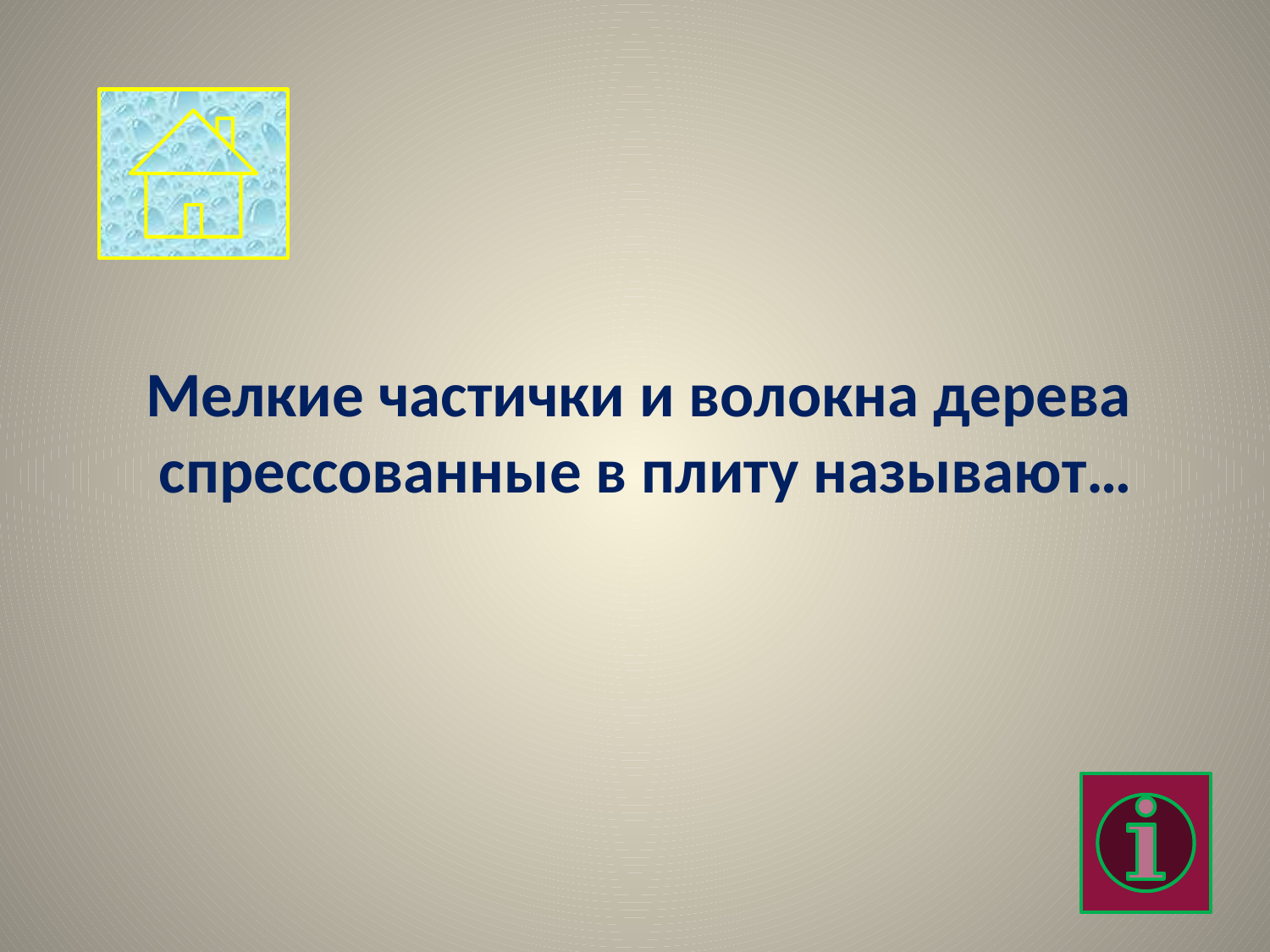

Мелкие частички и волокна дерева
спрессованные в плиту называют…